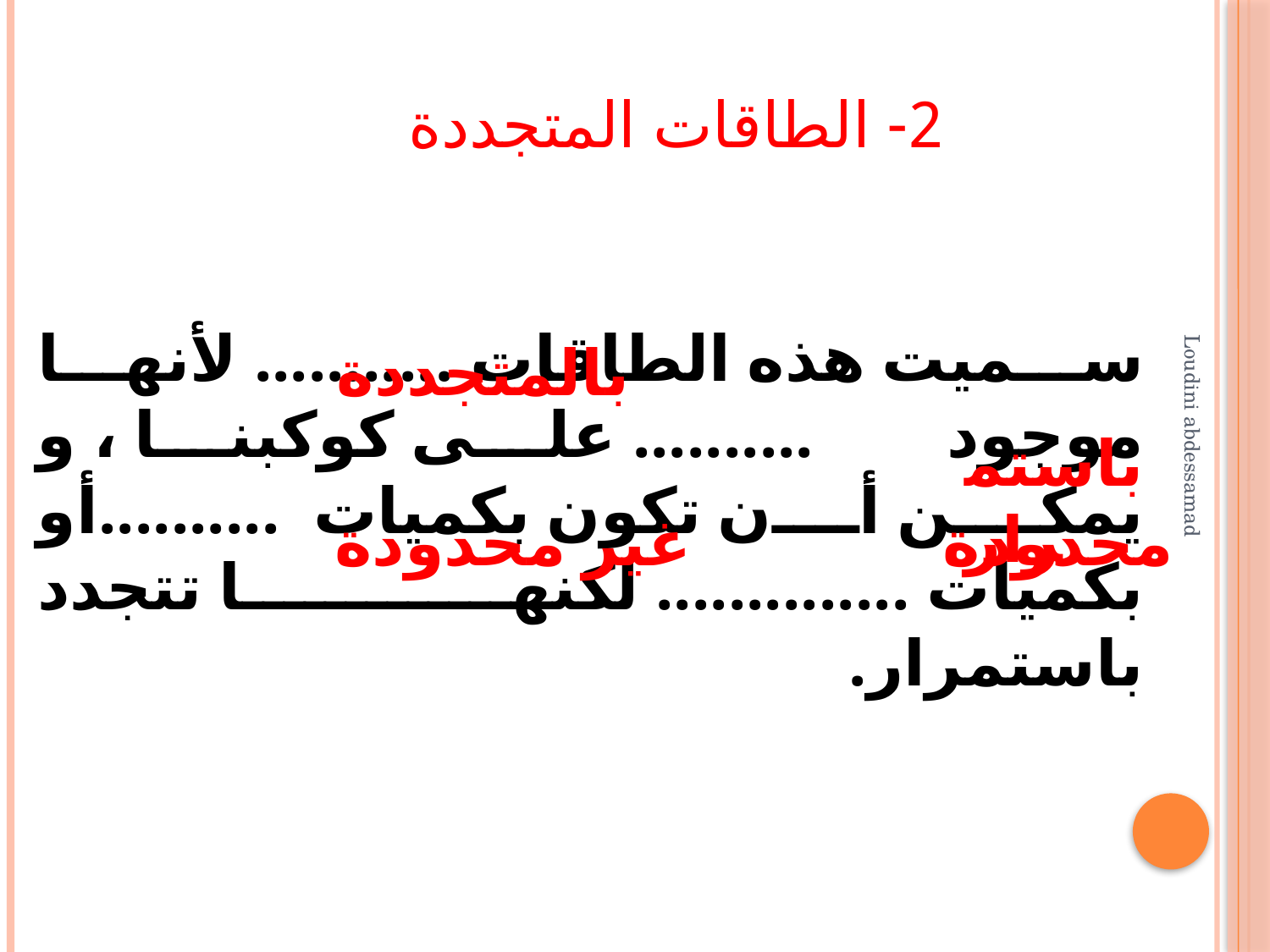

# 2- الطاقات المتجددة

 		سميت هذه الطاقات ........... لأنها موجود        .......... على كوكبنا ، و يمكن أن تكون بكميات  ..........أو بكميات .............. لكنها تتجدد باستمرار.

بالمتجددة
باستمرار
غير محدودة
محدودة
Loudini abdessamad